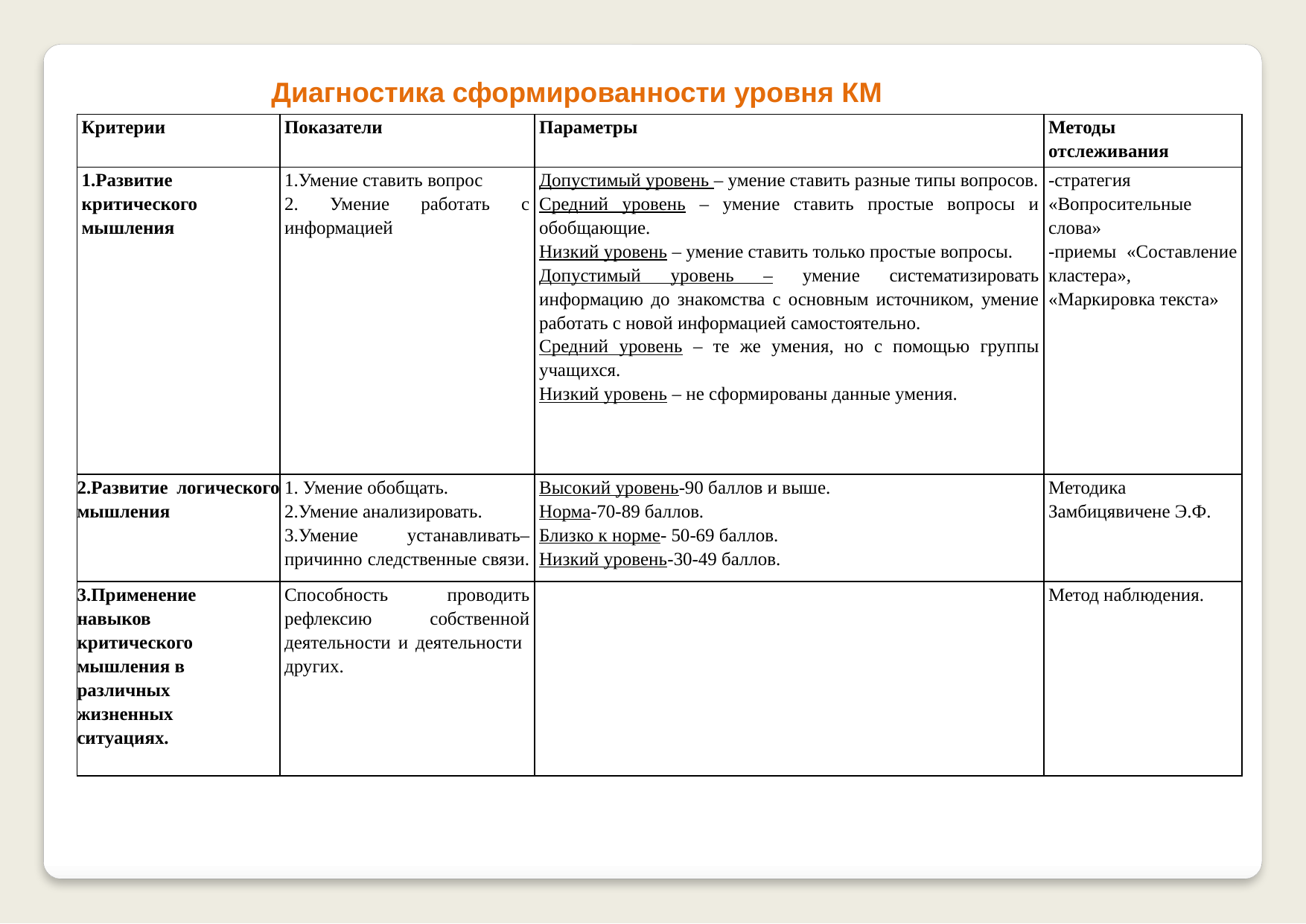

Диагностика сформированности уровня КМ
| Критерии | Показатели | Параметры | Методы отслеживания |
| --- | --- | --- | --- |
| 1.Развитие критического мышления | 1.Умение ставить вопрос 2. Умение работать с информацией | Допустимый уровень – умение ставить разные типы вопросов. Средний уровень – умение ставить простые вопросы и обобщающие. Низкий уровень – умение ставить только простые вопросы. Допустимый уровень – умение систематизировать информацию до знакомства с основным источником, умение работать с новой информацией самостоятельно. Средний уровень – те же умения, но с помощью группы учащихся. Низкий уровень – не сформированы данные умения. | -стратегия «Вопросительные слова» -приемы «Составление кластера», «Маркировка текста» |
| 2.Развитие логического мышления | 1. Умение обобщать. 2.Умение анализировать. 3.Умение устанавливать– причинно следственные связи. | Высокий уровень-90 баллов и выше. Норма-70-89 баллов. Близко к норме- 50-69 баллов. Низкий уровень-30-49 баллов. | Методика Замбицявичене Э.Ф. |
| 3.Применение навыков критического мышления в различных жизненных ситуациях. | Способность проводить рефлексию собственной деятельности и деятельности других. |  | Метод наблюдения. |